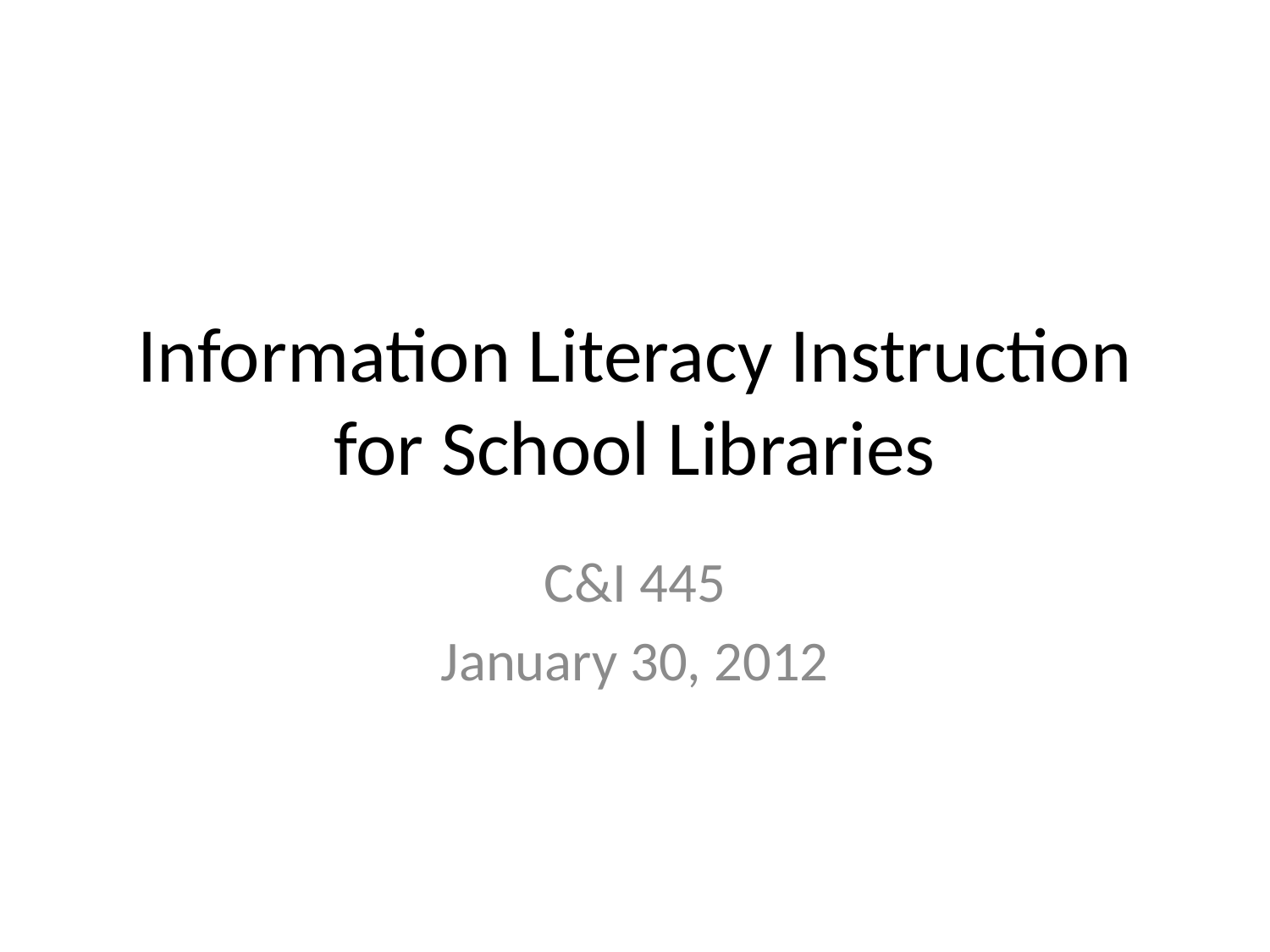

# Information Literacy Instruction for School Libraries
C&I 445
January 30, 2012